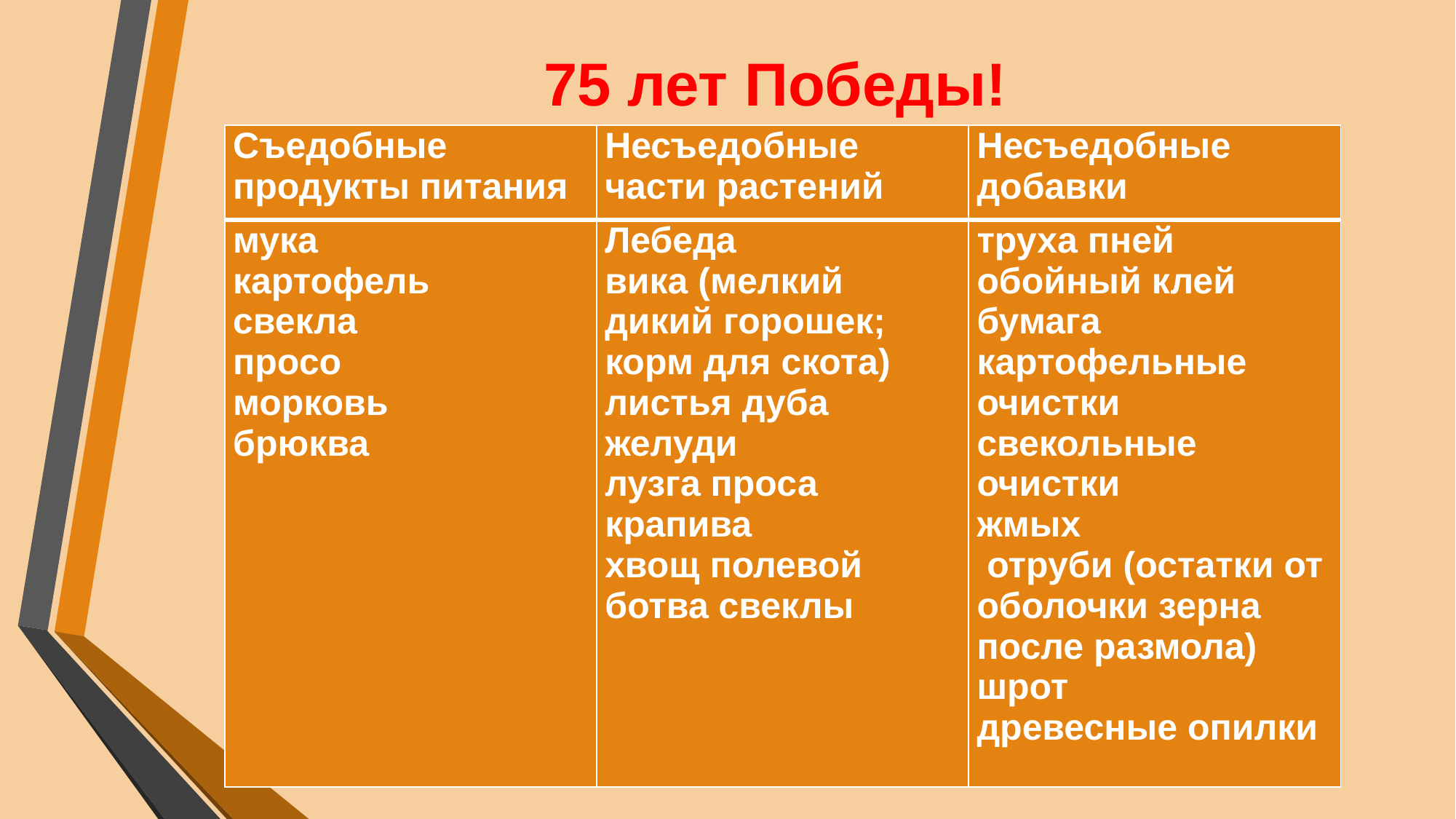

# 75 лет Победы!
| Съедобные продукты питания | Несъедобные части растений | Несъедобные добавки |
| --- | --- | --- |
| мука картофель свекла просо морковь брюква | Лебеда вика (мелкий дикий горошек; корм для скота) листья дуба желуди лузга проса крапива хвощ полевой ботва свеклы | труха пней обойный клей бумага картофельные очистки свекольные очистки жмых отруби (остатки от оболочки зерна после размола) шрот древесные опилки |